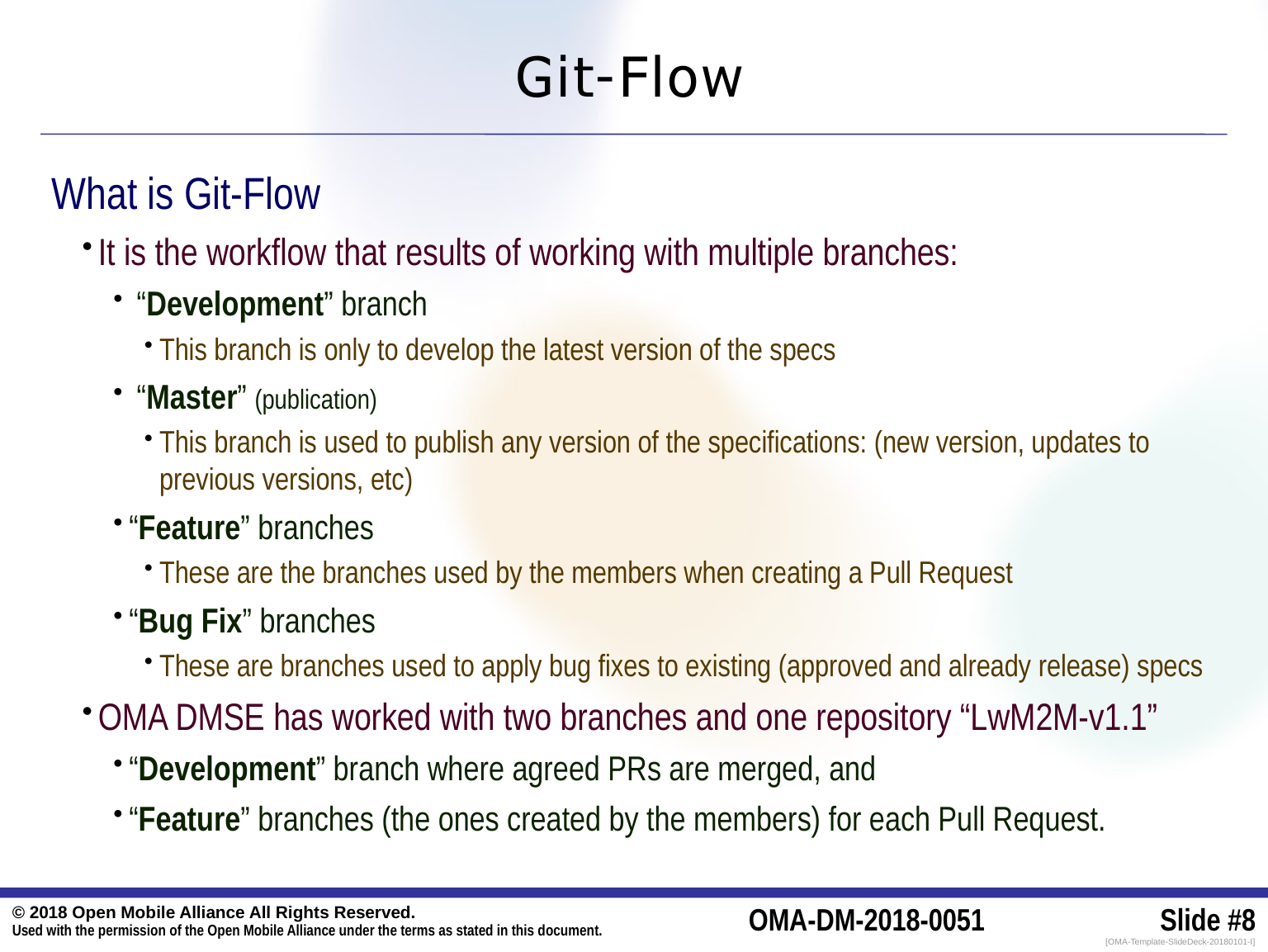

# Git-Flow
What is Git-Flow
It is the workflow that results of working with multiple branches:
 “Development” branch
This branch is only to develop the latest version of the specs
 “Master” (publication)
This branch is used to publish any version of the specifications: (new version, updates to previous versions, etc)
“Feature” branches
These are the branches used by the members when creating a Pull Request
“Bug Fix” branches
These are branches used to apply bug fixes to existing (approved and already release) specs
OMA DMSE has worked with two branches and one repository “LwM2M-v1.1”
“Development” branch where agreed PRs are merged, and
“Feature” branches (the ones created by the members) for each Pull Request.